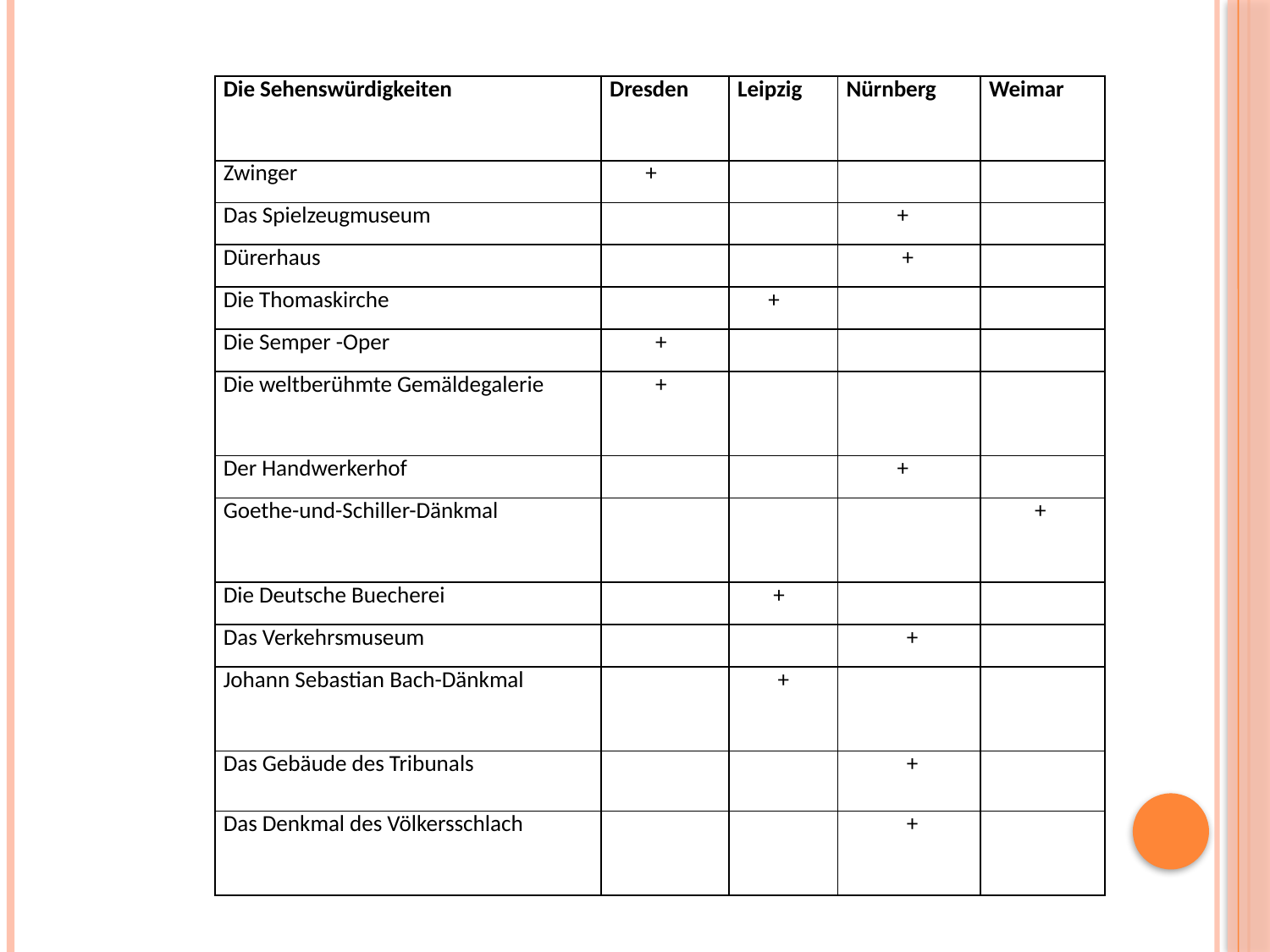

| Die Sehenswürdigkeiten | Dresden | Leipzig | Nürnberg | Weimar |
| --- | --- | --- | --- | --- |
| Zwinger | + |  |  |  |
| Das Spielzeugmuseum |  |  | + |  |
| Dürerhaus |  |  | + |  |
| Die Thomaskirche |  | + |  |  |
| Die Semper -Oper | + |  |  |  |
| Die weltberühmte Gemäldegalerie | + |  |  |  |
| Der Handwerkerhof |  |  | + |  |
| Goethe-und-Schiller-Dänkmal |  |  |  | + |
| Die Deutsche Buecherei |  | + |  |  |
| Das Verkehrsmuseum |  |  | + |  |
| Johann Sebastian Bach-Dänkmal |  | + |  |  |
| Das Gebäude des Tribunals |  |  | + |  |
| Das Denkmal des Völkersschlach |  |  | + |  |